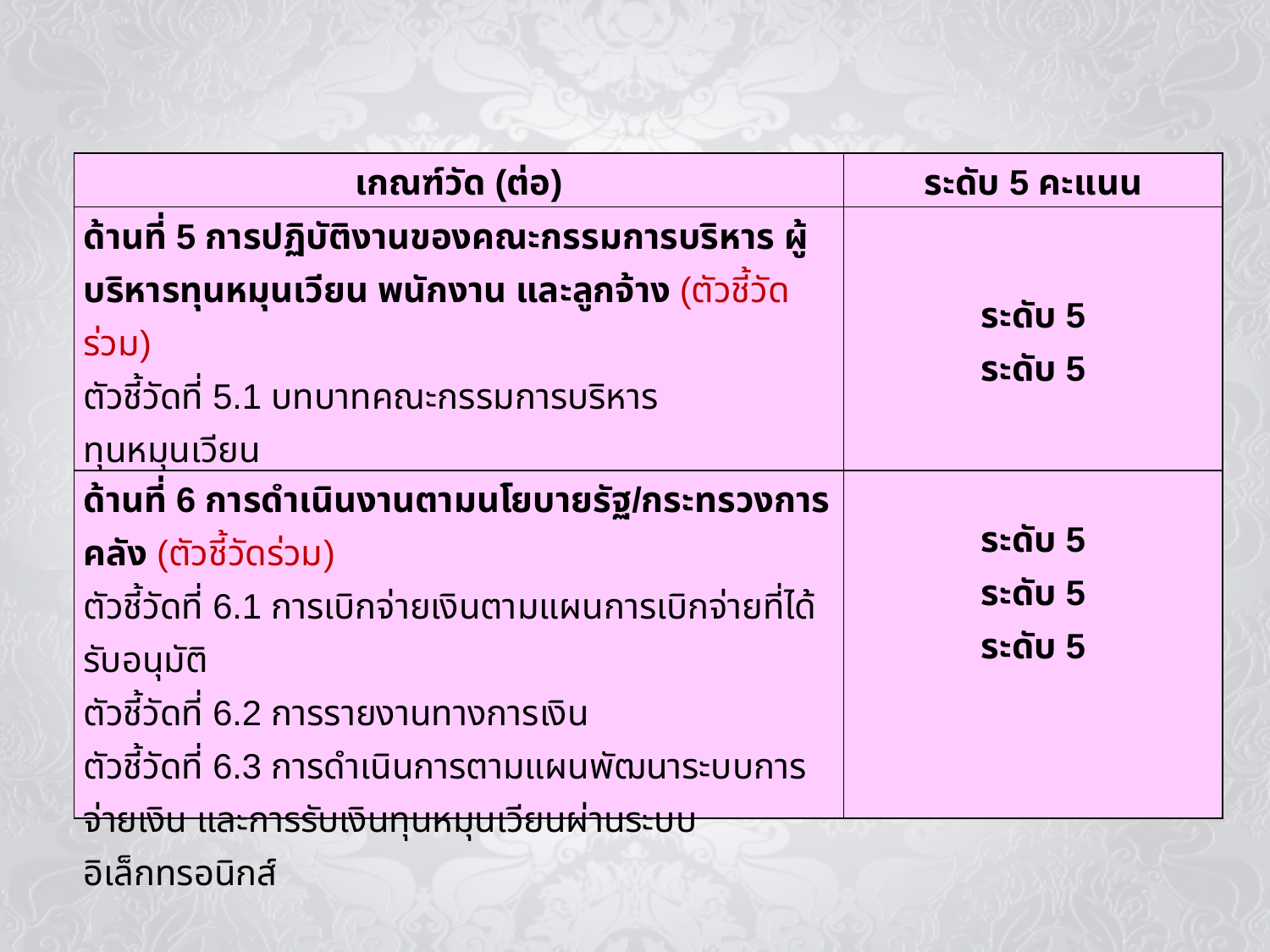

| เกณฑ์วัด (ต่อ) | ระดับ 5 คะแนน |
| --- | --- |
| ด้านที่ 5 การปฏิบัติงานของคณะกรรมการบริหาร ผู้บริหารทุนหมุนเวียน พนักงาน และลูกจ้าง (ตัวชี้วัดร่วม) ตัวชี้วัดที่ 5.1 บทบาทคณะกรรมการบริหารทุนหมุนเวียน ตัวชี้วัดที่ 5.2 การบริหารทรัพยากรบุคคล | ระดับ 5 ระดับ 5 |
| ด้านที่ 6 การดำเนินงานตามนโยบายรัฐ/กระทรวงการคลัง (ตัวชี้วัดร่วม) ตัวชี้วัดที่ 6.1 การเบิกจ่ายเงินตามแผนการเบิกจ่ายที่ได้รับอนุมัติ ตัวชี้วัดที่ 6.2 การรายงานทางการเงิน ตัวชี้วัดที่ 6.3 การดำเนินการตามแผนพัฒนาระบบการจ่ายเงิน และการรับเงินทุนหมุนเวียนผ่านระบบอิเล็กทรอนิกส์ | ระดับ 5 ระดับ 5 ระดับ 5 |